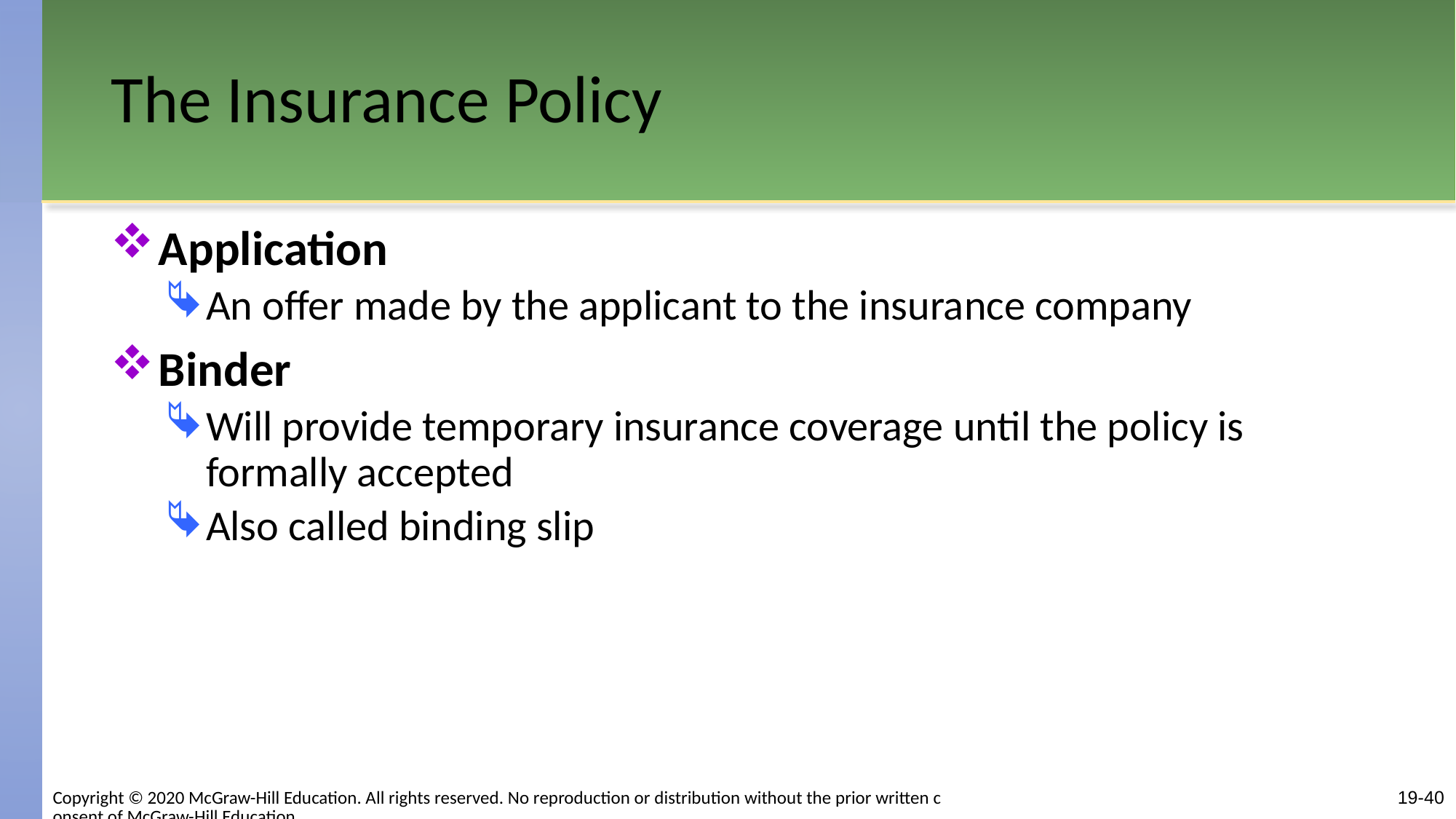

# The Insurance Policy
Application
An offer made by the applicant to the insurance company
Binder
Will provide temporary insurance coverage until the policy is formally accepted
Also called binding slip

Copyright © 2020 McGraw-Hill Education. All rights reserved. No reproduction or distribution without the prior written consent of McGraw-Hill Education.
19-40